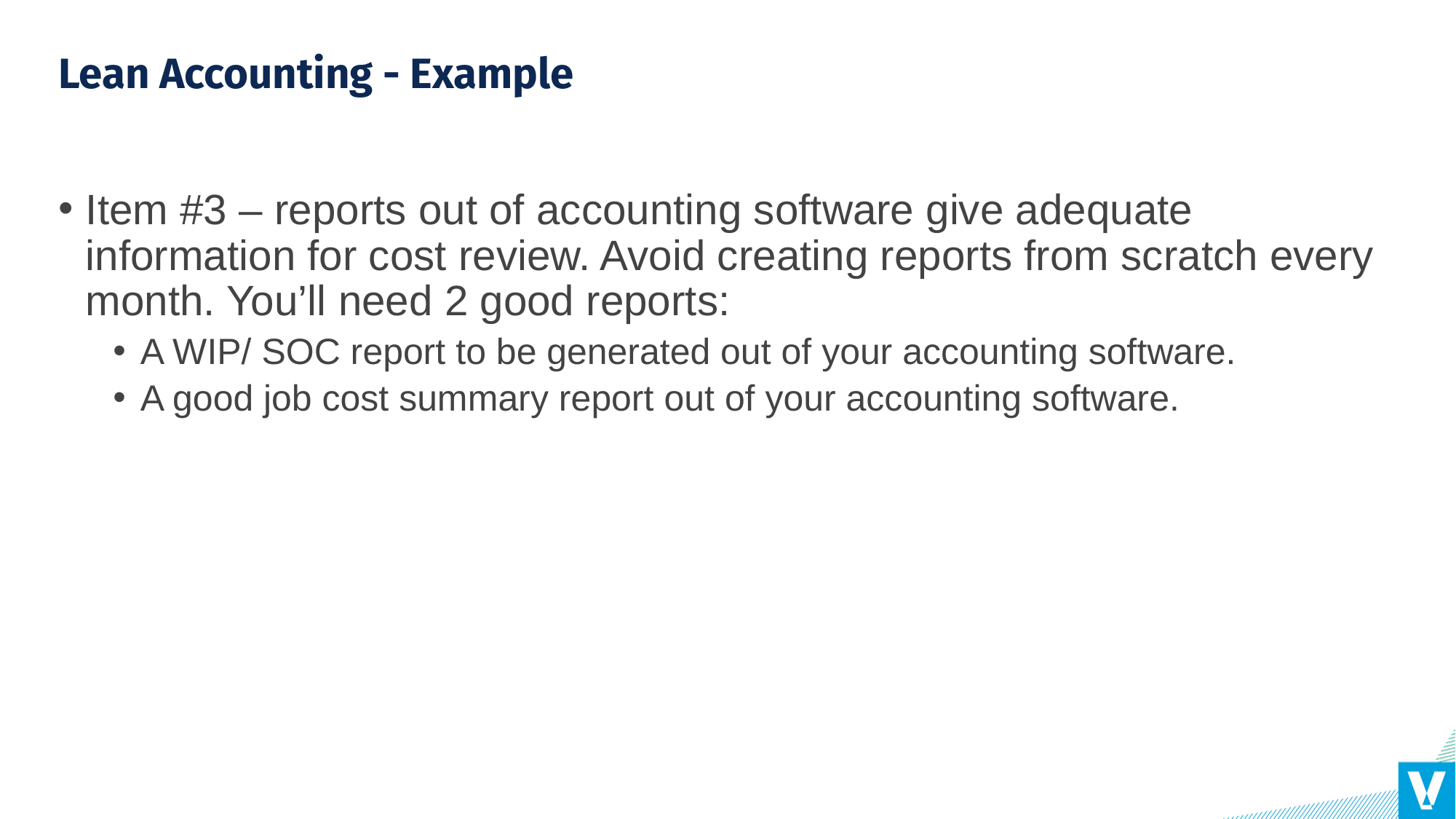

Lean Accounting - Example

Item #3 – reports out of accounting software give adequate information for cost review. Avoid creating reports from scratch every month. You’ll need 2 good reports:
A WIP/ SOC report to be generated out of your accounting software.
A good job cost summary report out of your accounting software.